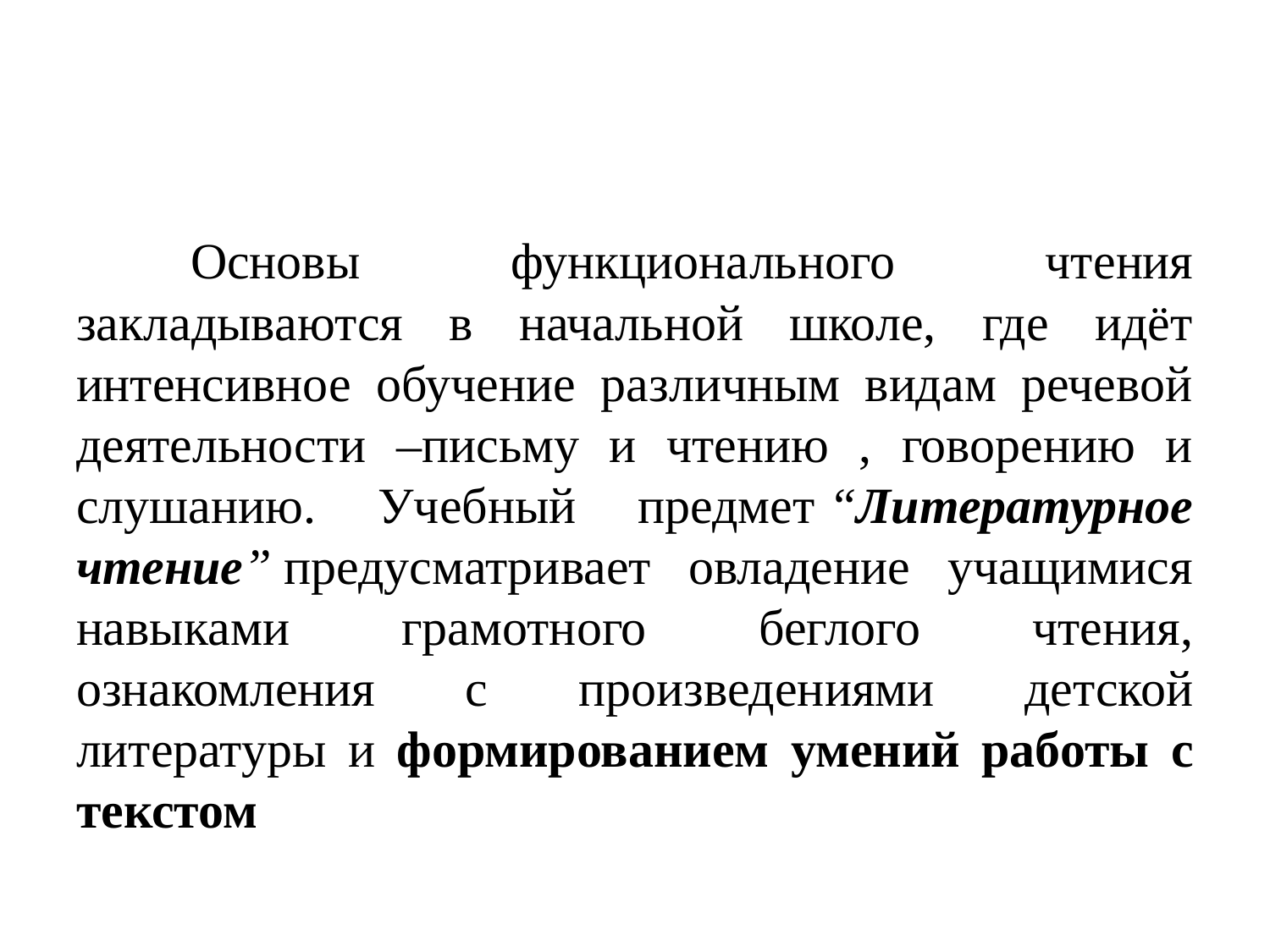

#
	Основы функционального чтения закладываются в начальной школе, где идёт интенсивное обучение различным видам речевой деятельности –письму и чтению , говорению и слушанию. Учебный предмет “Литературное чтение” предусматривает овладение учащимися навыками грамотного беглого чтения, ознакомления с произведениями детской литературы и формированием умений работы с текстом